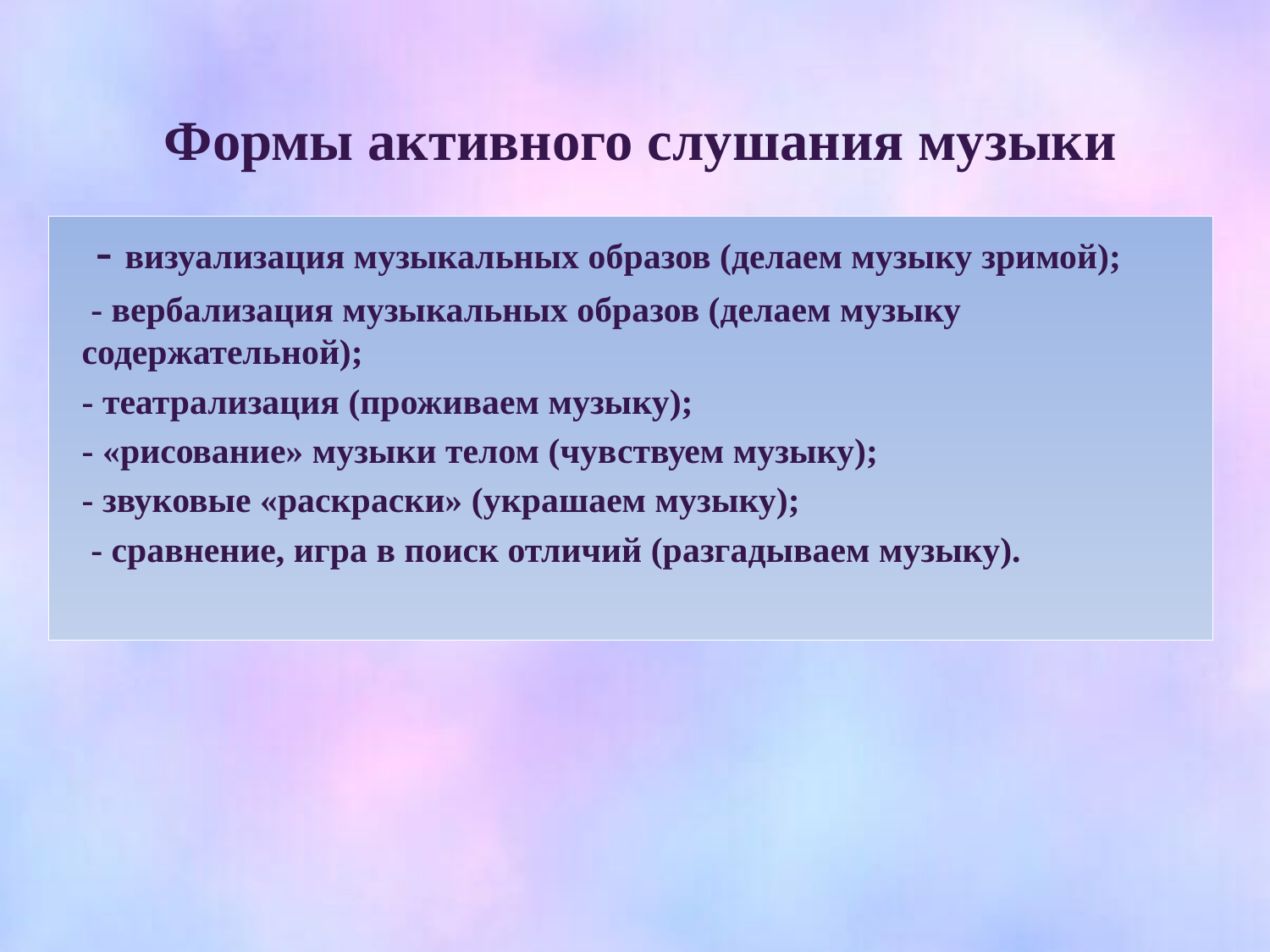

Формы активного слушания музыки

 - визуализация музыкальных образов (делаем музыку зримой);
 - вербализация музыкальных образов (делаем музыку содержательной);
- театрализация (проживаем музыку);
- «рисование» музыки телом (чувствуем музыку);
- звуковые «раскраски» (украшаем музыку);
 - сравнение, игра в поиск отличий (разгадываем музыку).